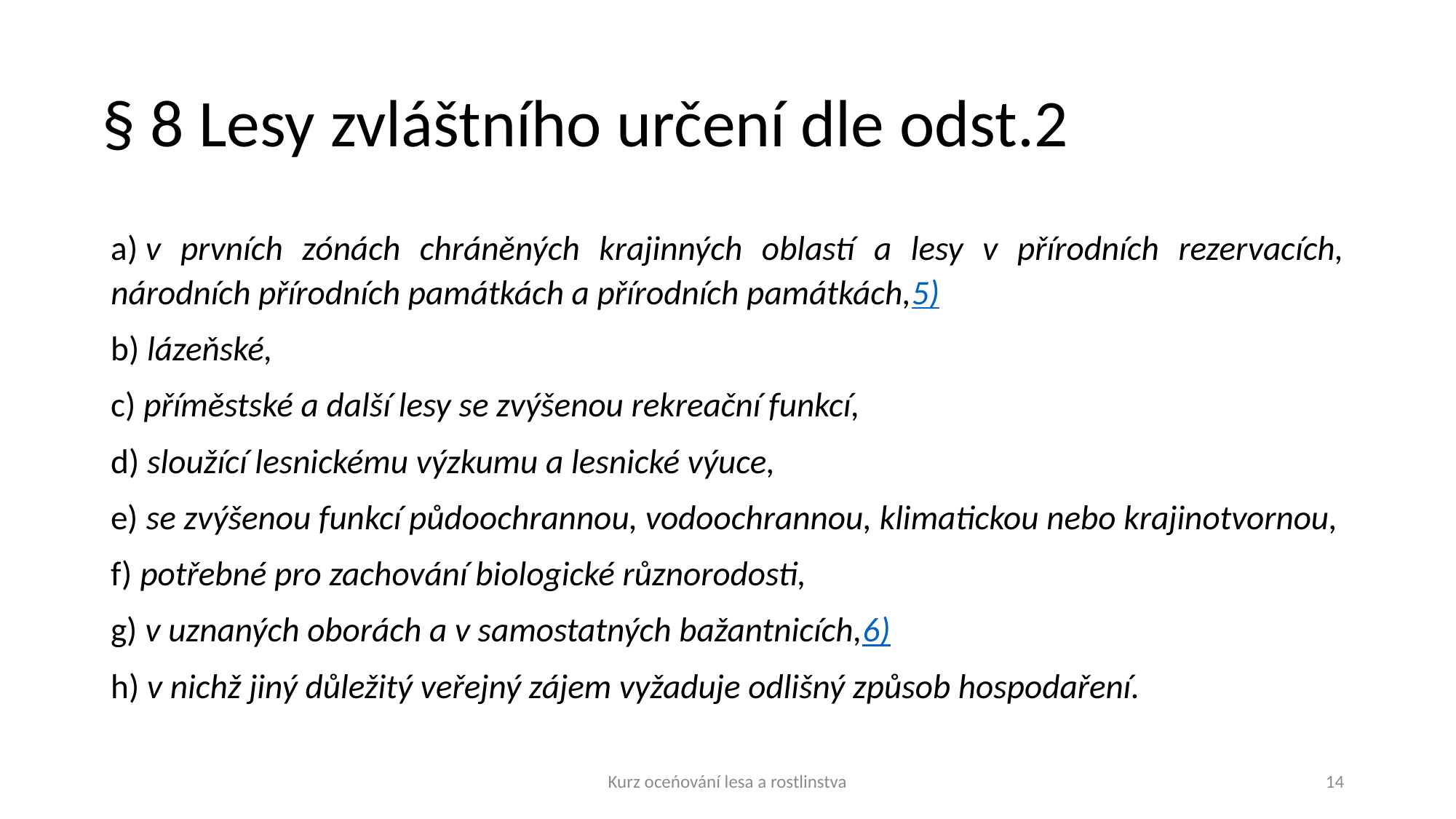

# § 8 Lesy zvláštního určení dle odst.2
a) v prvních zónách chráněných krajinných oblastí a lesy v přírodních rezervacích, národních přírodních památkách a přírodních památkách,5)
b) lázeňské,
c) příměstské a další lesy se zvýšenou rekreační funkcí,
d) sloužící lesnickému výzkumu a lesnické výuce,
e) se zvýšenou funkcí půdoochrannou, vodoochrannou, klimatickou nebo krajinotvornou,
f) potřebné pro zachování biologické různorodosti,
g) v uznaných oborách a v samostatných bažantnicích,6)
h) v nichž jiný důležitý veřejný zájem vyžaduje odlišný způsob hospodaření.

Kurz oceńování lesa a rostlinstva
14